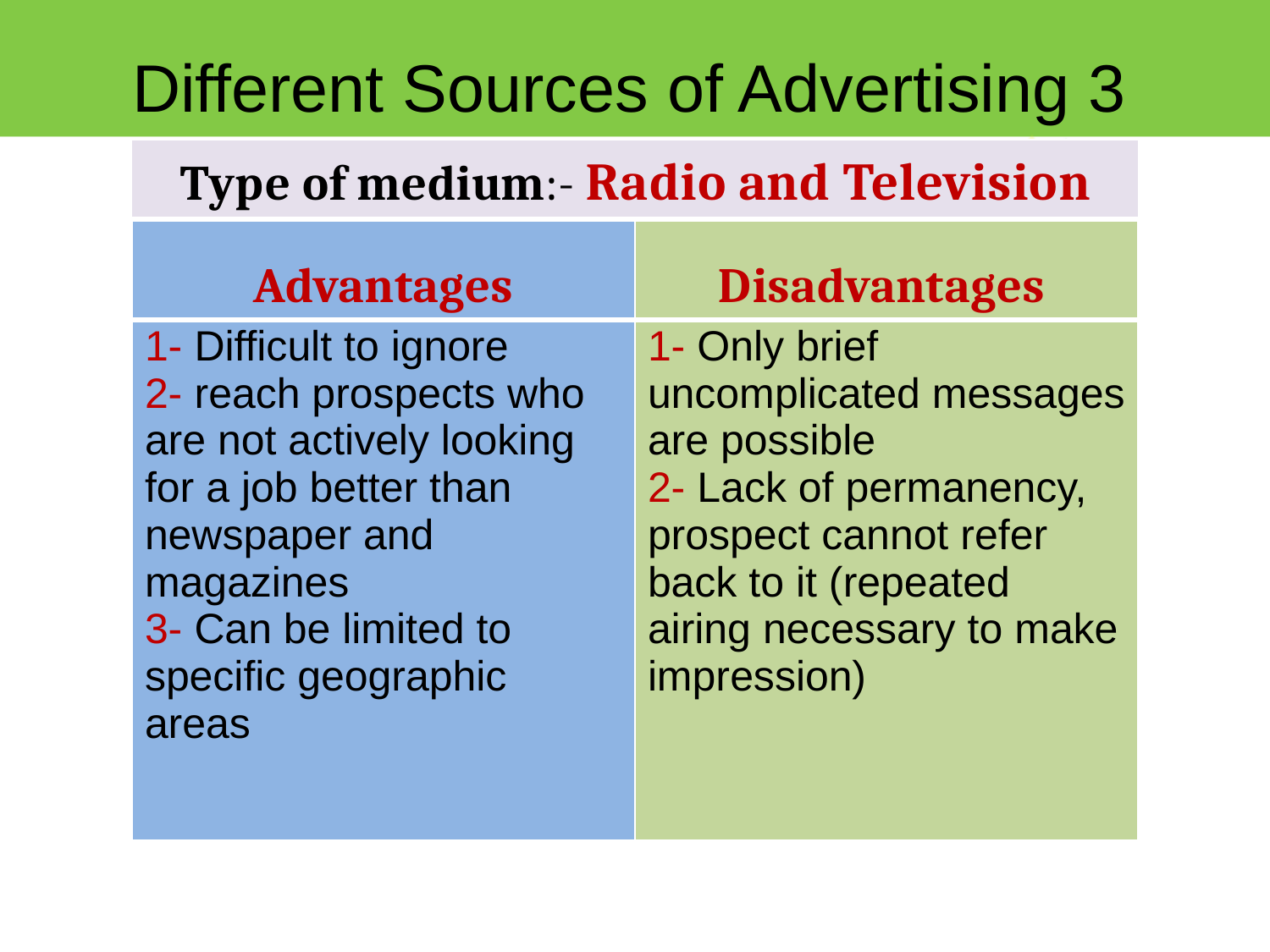

Different Sources of Advertising 3

Type of medium:- Radio and Television
| Advantages | Disadvantages |
| --- | --- |
| 1- Difficult to ignore 2- reach prospects who are not actively looking for a job better than newspaper and magazines 3- Can be limited to specific geographic areas | 1- Only brief uncomplicated messages are possible 2- Lack of permanency, prospect cannot refer back to it (repeated airing necessary to make impression) |
| --- | --- |